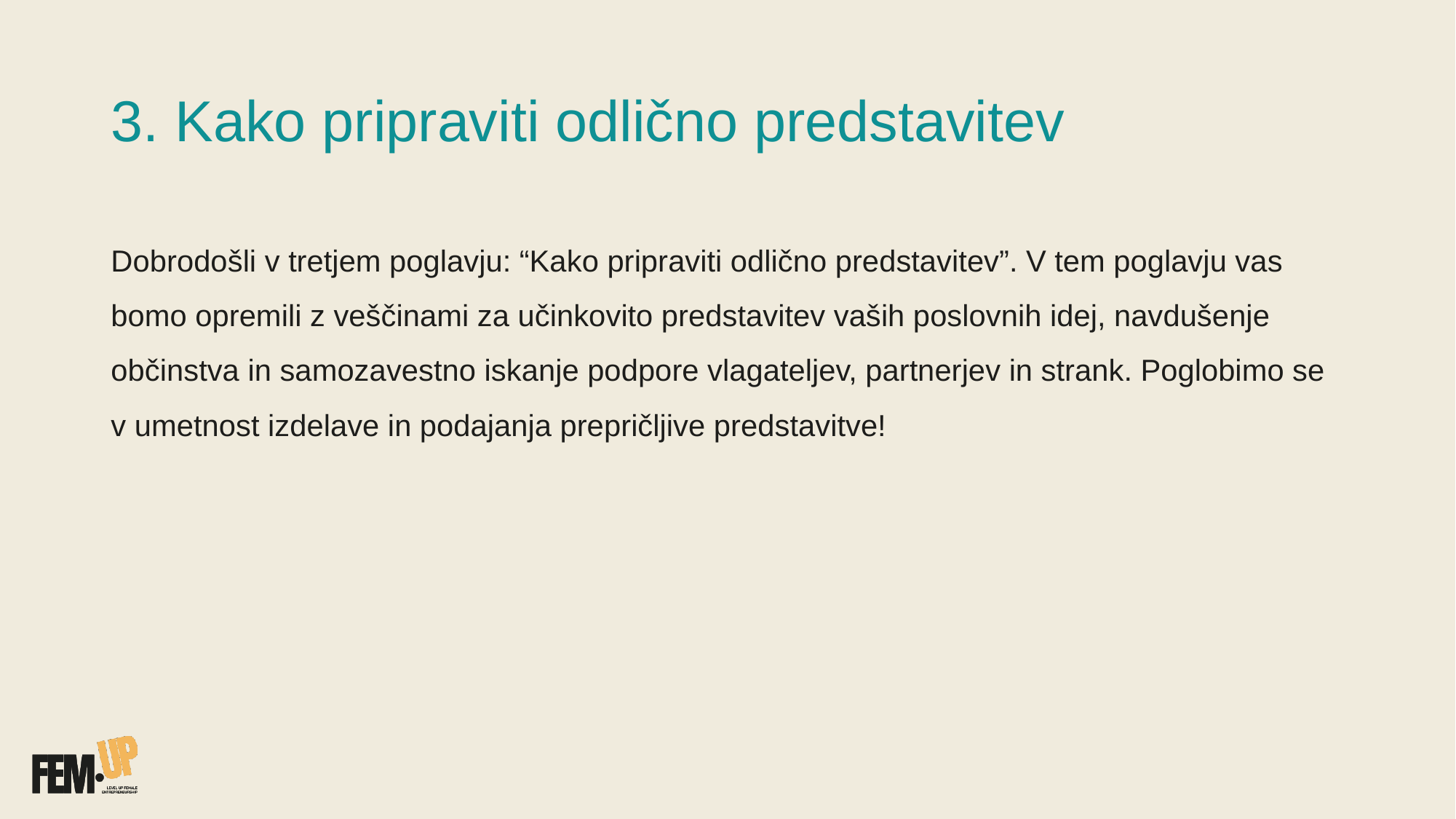

# 3. Kako pripraviti odlično predstavitev
Dobrodošli v tretjem poglavju: “Kako pripraviti odlično predstavitev”. V tem poglavju vas bomo opremili z veščinami za učinkovito predstavitev vaših poslovnih idej, navdušenje občinstva in samozavestno iskanje podpore vlagateljev, partnerjev in strank. Poglobimo se v umetnost izdelave in podajanja prepričljive predstavitve!